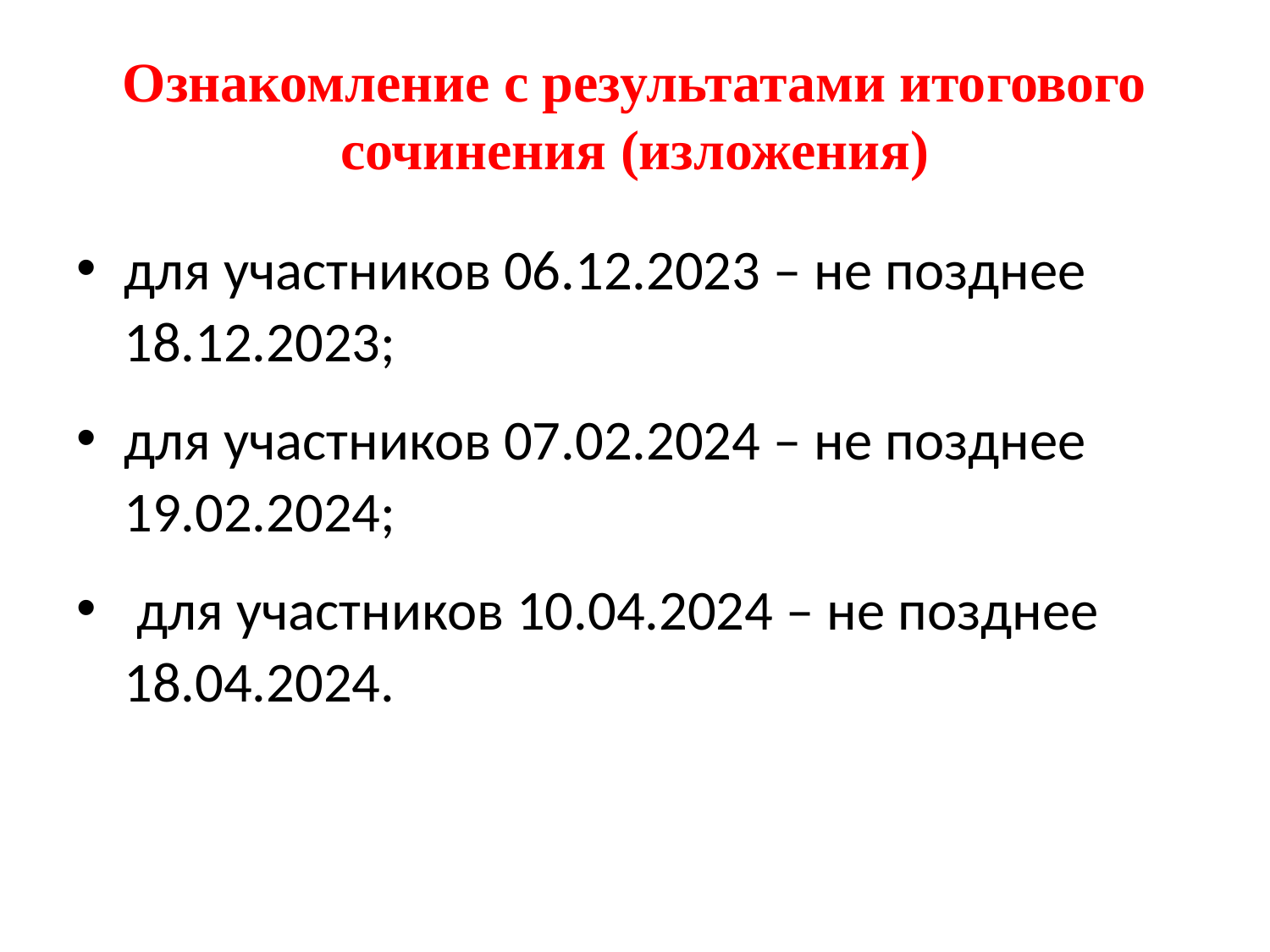

# Ознакомление с результатами итогового сочинения (изложения)
для участников 06.12.2023 – не позднее 18.12.2023;
для участников 07.02.2024 – не позднее 19.02.2024;
 для участников 10.04.2024 – не позднее 18.04.2024.